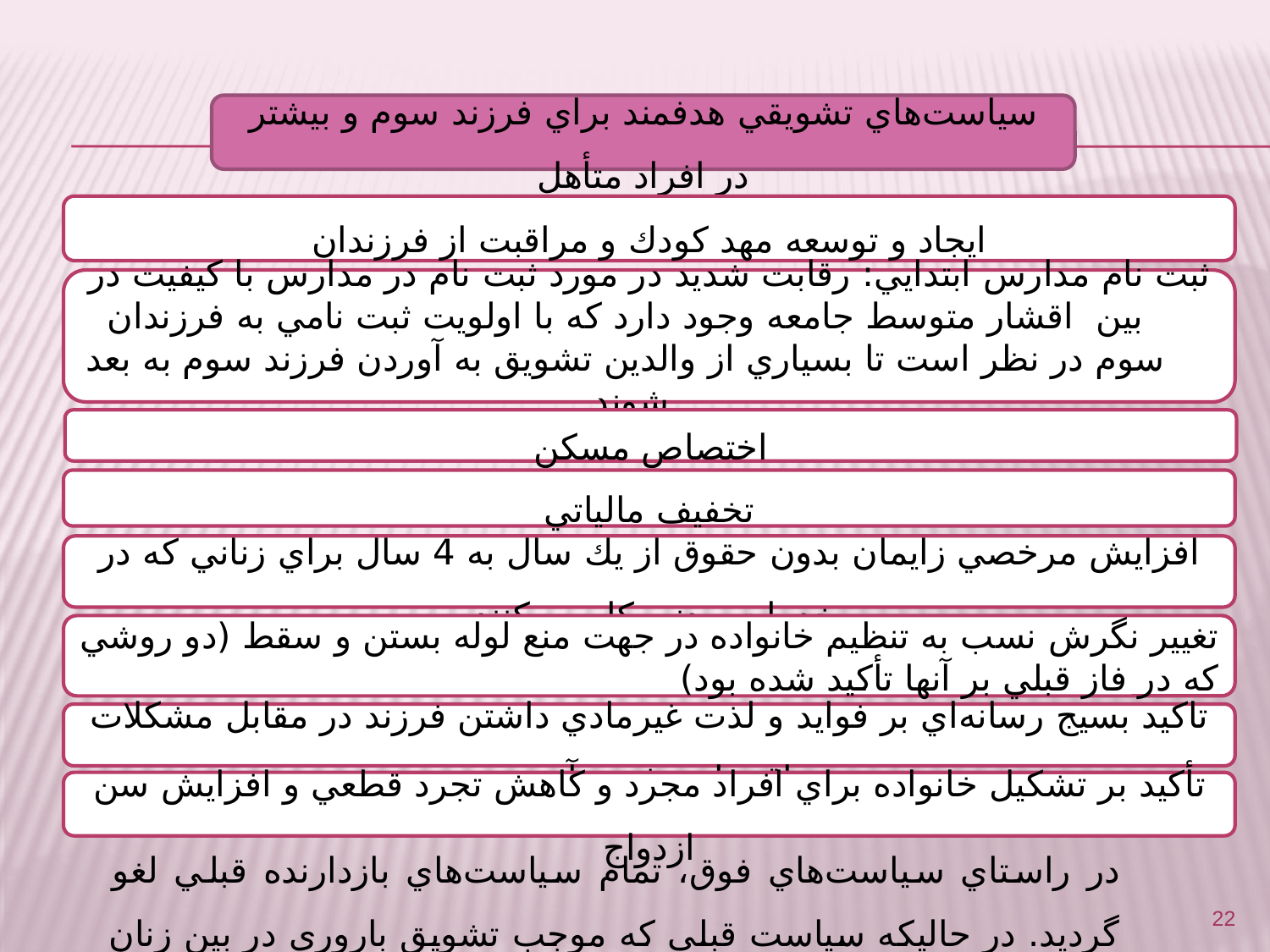

سياست‌هاي تشويقي هدفمند براي فرزند سوم و بيشتر در افراد متأهل
ايجاد و توسعه مهد كودك‌ و مراقبت از فرزندان
ثبت نام مدارس ابتدايي: رقابت شديد در مورد ثبت نام در مدارس با كيفيت در بين  اقشار متوسط جامعه وجود دارد كه با اولويت ثبت نامي به فرزندان سوم در نظر است تا بسياري از والدين تشويق به آوردن فرزند سوم به بعد شوند.
اختصاص مسكن
تخفيف مالياتي
افزايش مرخصي زايمان بدون حقوق از يك سال به 4 سال براي زناني كه در خدمات مدني كار مي‌كنند.
تغيير نگرش نسب به تنظيم خانواده در جهت منع لوله بستن و سقط (دو روشي كه در فاز قبلي بر آنها تأكيد شده بود)
تاكيد بسيج رسانه‌اي بر فوايد و لذت غيرمادي داشتن فرزند در مقابل مشكلات اقتصادي فرزند‌آوري
تأكيد بر تشكيل خانواده براي افراد مجرد و كاهش تجرد قطعي و افزايش سن ازدواج
در راستاي سياست‌هاي فوق، تمام سياست‌هاي بازدارنده قبلي لغو گرديد. در حاليكه سياست قبلي كه موجب تشويق باروري در بين زنان تحصيلكرده مي‌شد تقويت گرديد.
22